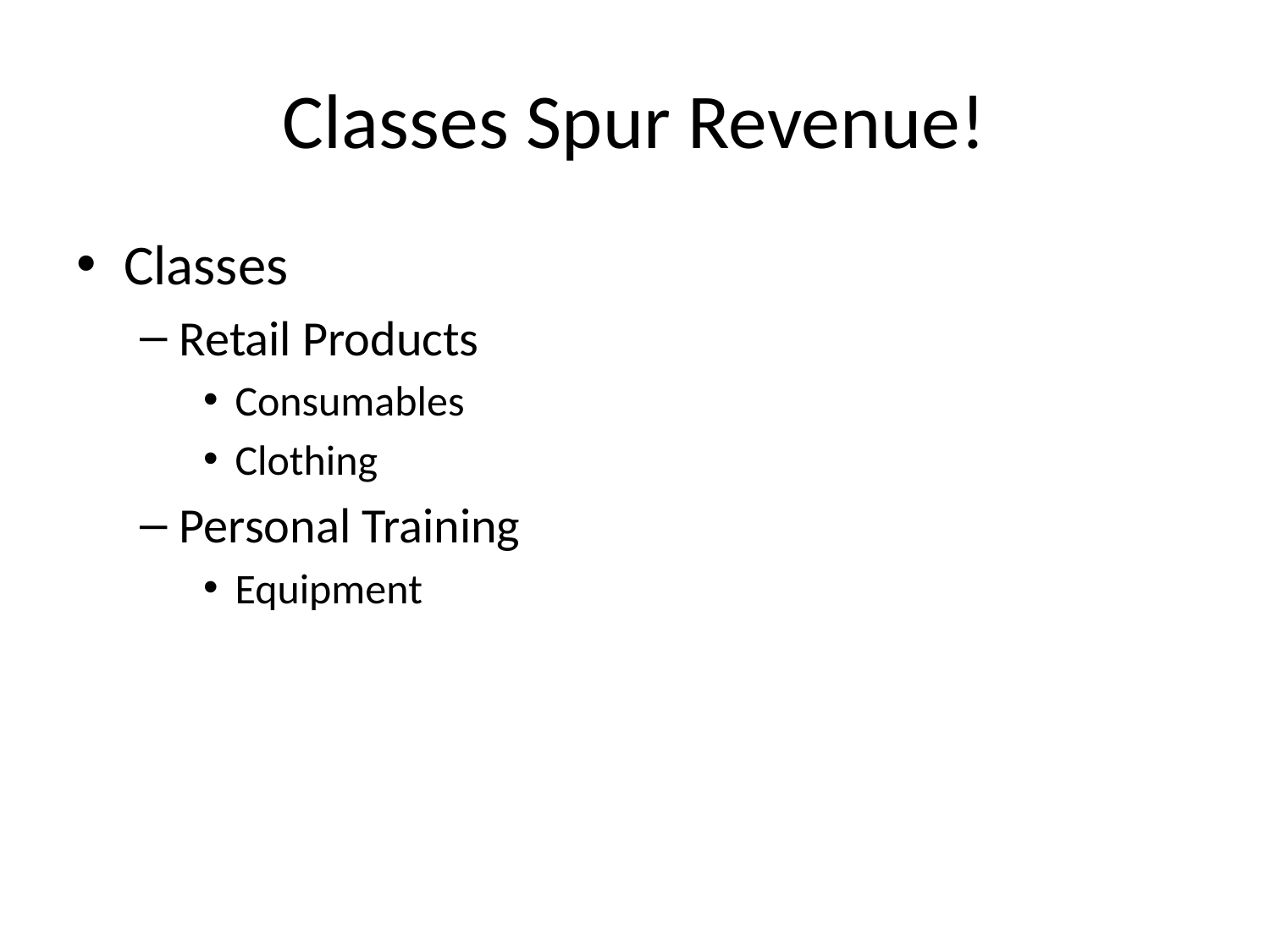

# Classes Spur Revenue!
Classes
Retail Products
Consumables
Clothing
Personal Training
Equipment